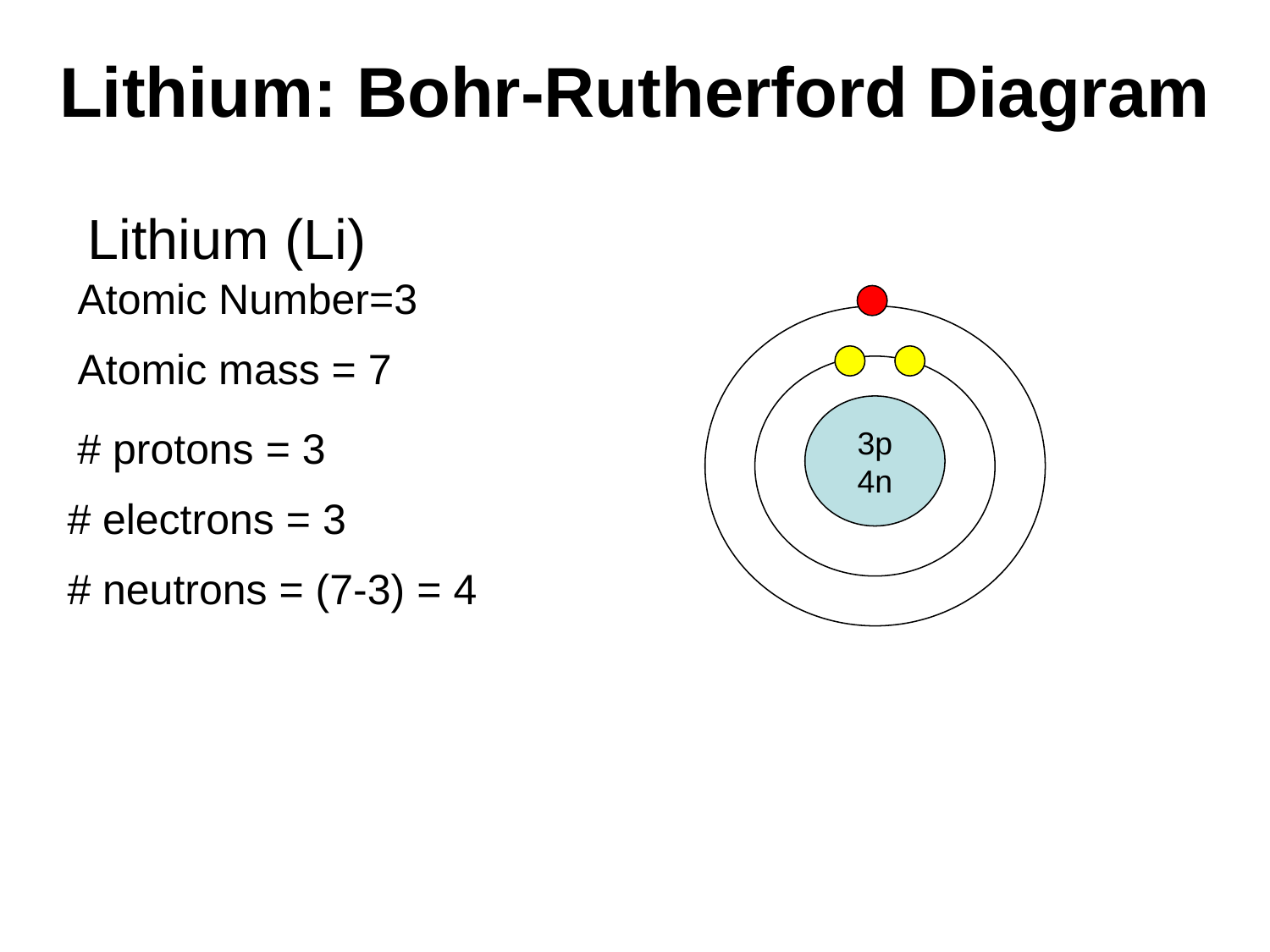

# Lithium: Bohr-Rutherford Diagram
Lithium (Li)
Atomic Number=3

Atomic mass = 7

3p
4n
# protons = 3
# electrons = 3
# neutrons = (7-3) = 4